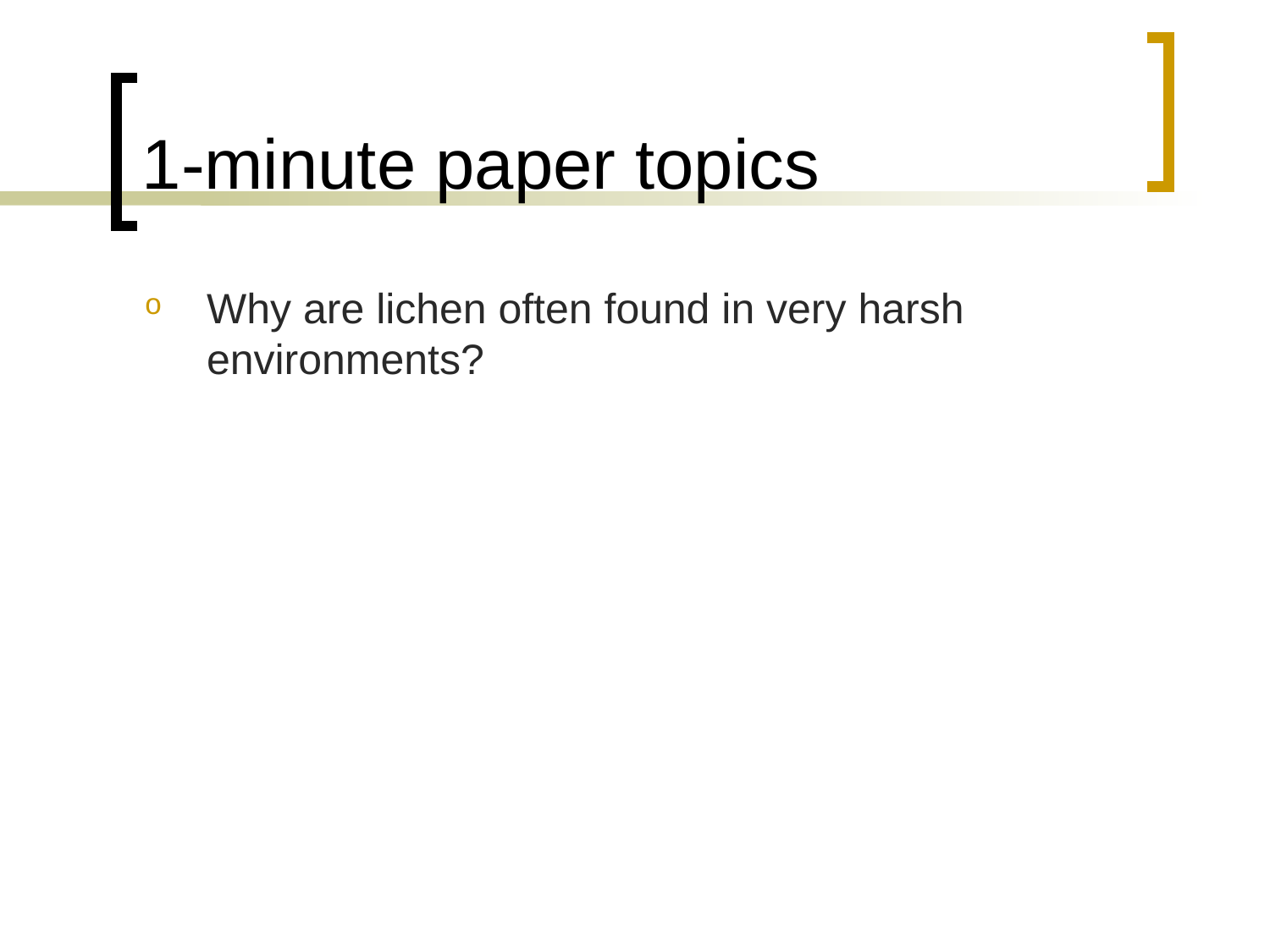

# 1-minute paper topics
Why are lichen often found in very harsh environments?